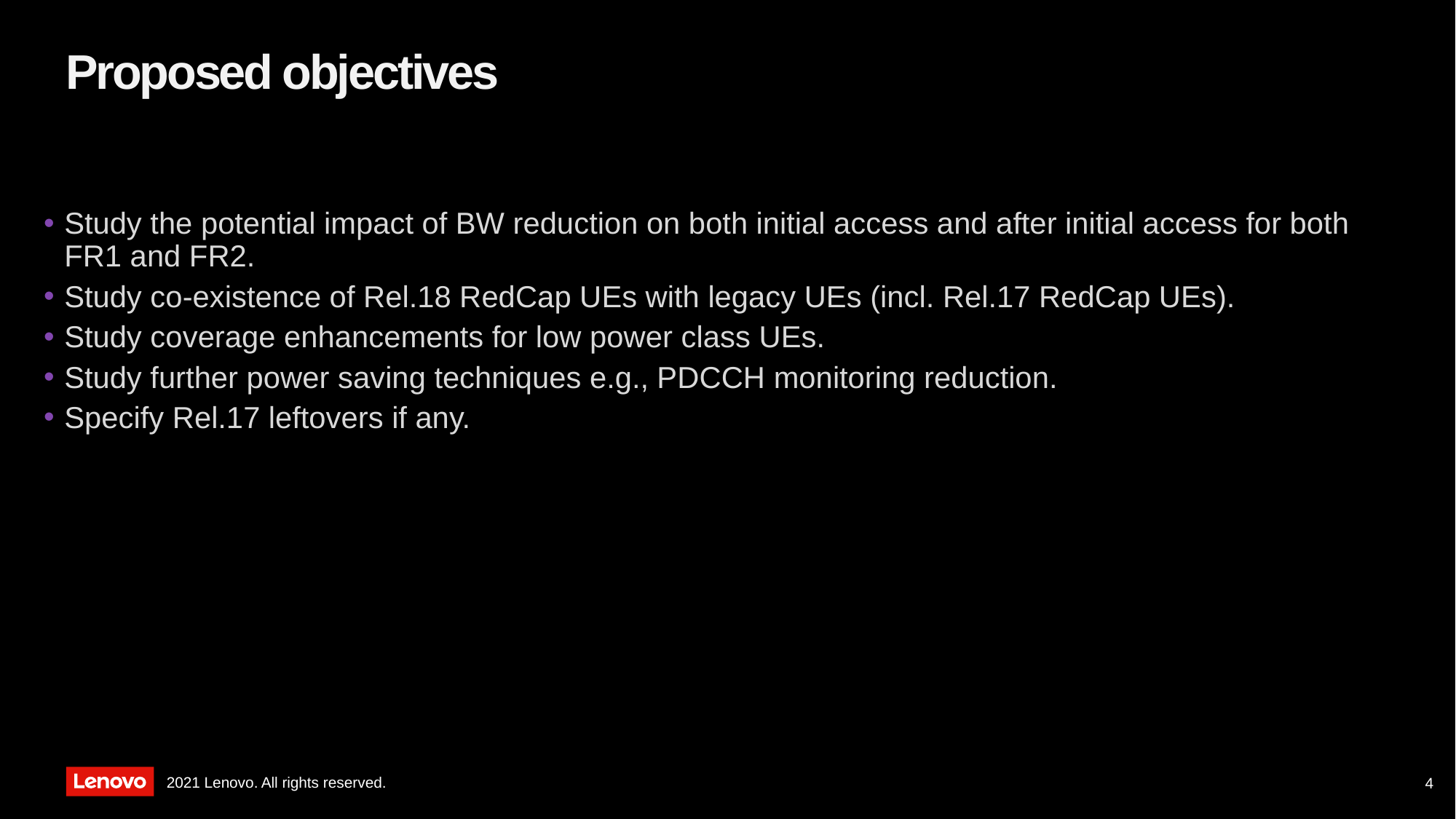

# Proposed objectives
Study the potential impact of BW reduction on both initial access and after initial access for both FR1 and FR2.
Study co-existence of Rel.18 RedCap UEs with legacy UEs (incl. Rel.17 RedCap UEs).
Study coverage enhancements for low power class UEs.
Study further power saving techniques e.g., PDCCH monitoring reduction.
Specify Rel.17 leftovers if any.
4